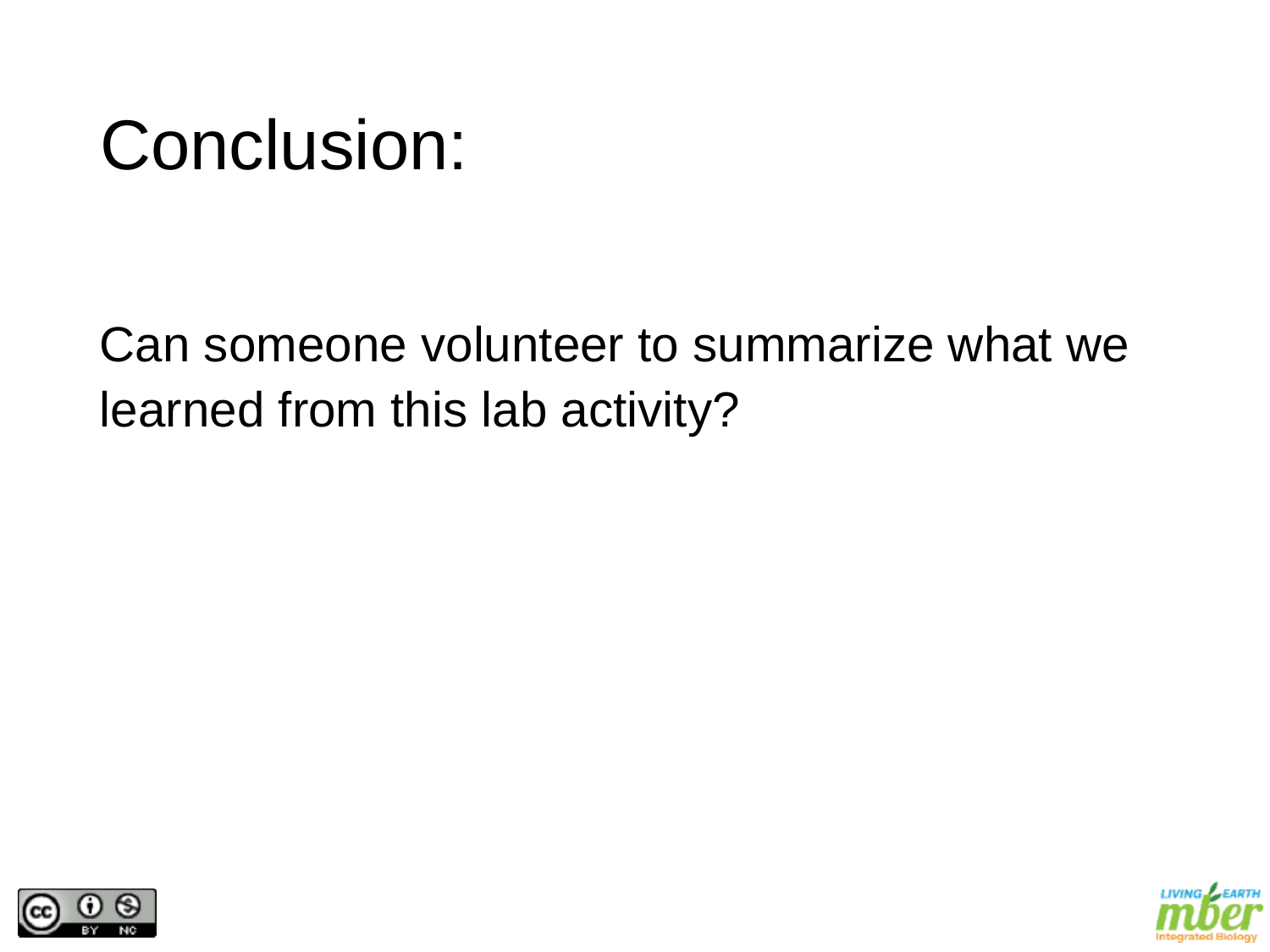

# Conclusion:
Can someone volunteer to summarize what we learned from this lab activity?